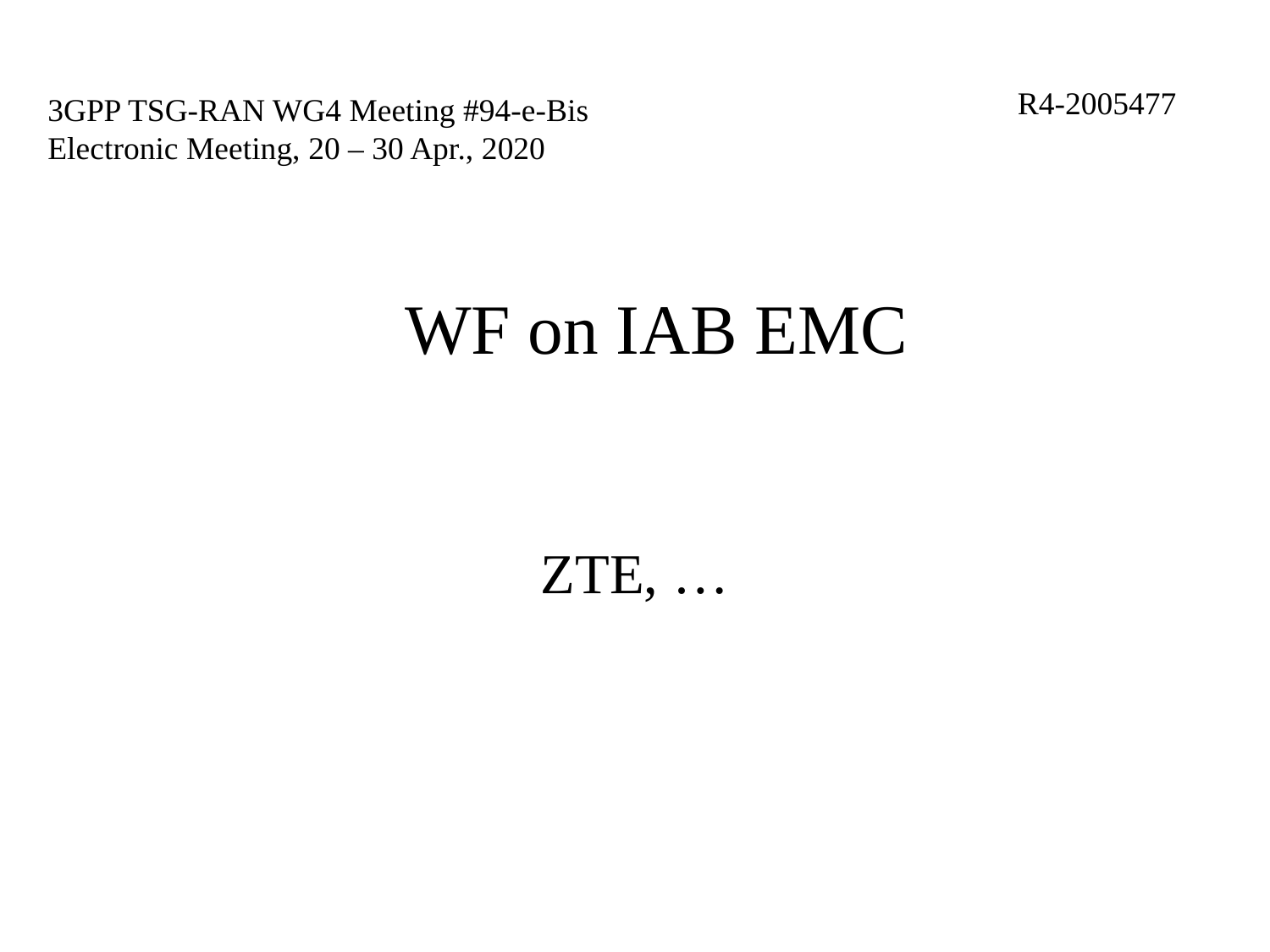

# 3GPP TSG-RAN WG4 Meeting #94-e-Bis Electronic Meeting, 20 – 30 Apr., 2020
R4-2005477
WF on IAB EMC
ZTE, …